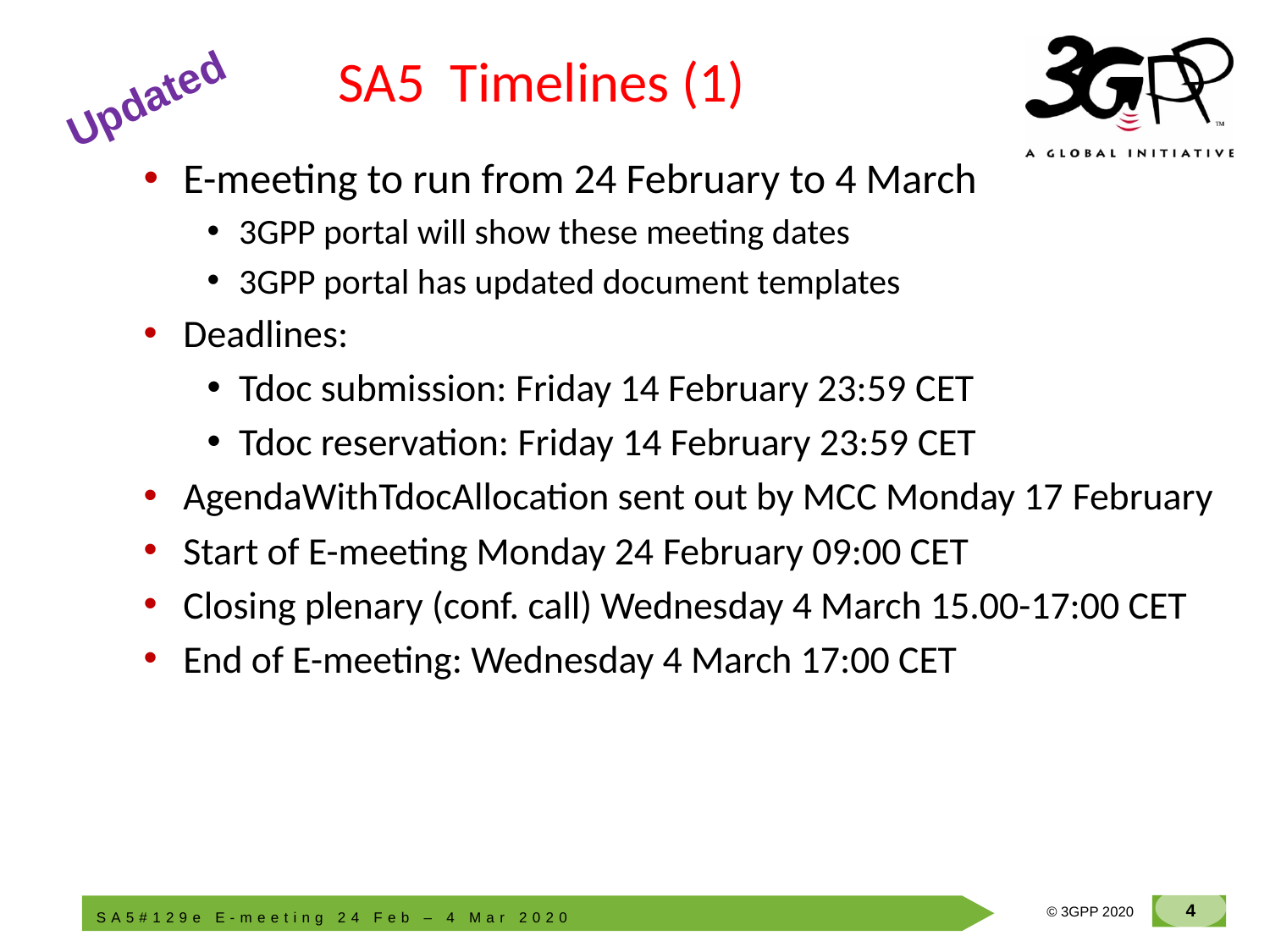

# SA5  Timelines (1)
Updated
E-meeting to run from 24 February to 4 March
3GPP portal will show these meeting dates
3GPP portal has updated document templates
Deadlines:
Tdoc submission: Friday 14 February 23:59 CET
Tdoc reservation: Friday 14 February 23:59 CET
AgendaWithTdocAllocation sent out by MCC Monday 17 February
Start of E-meeting Monday 24 February 09:00 CET
Closing plenary (conf. call) Wednesday 4 March 15.00-17:00 CET
End of E-meeting: Wednesday 4 March 17:00 CET